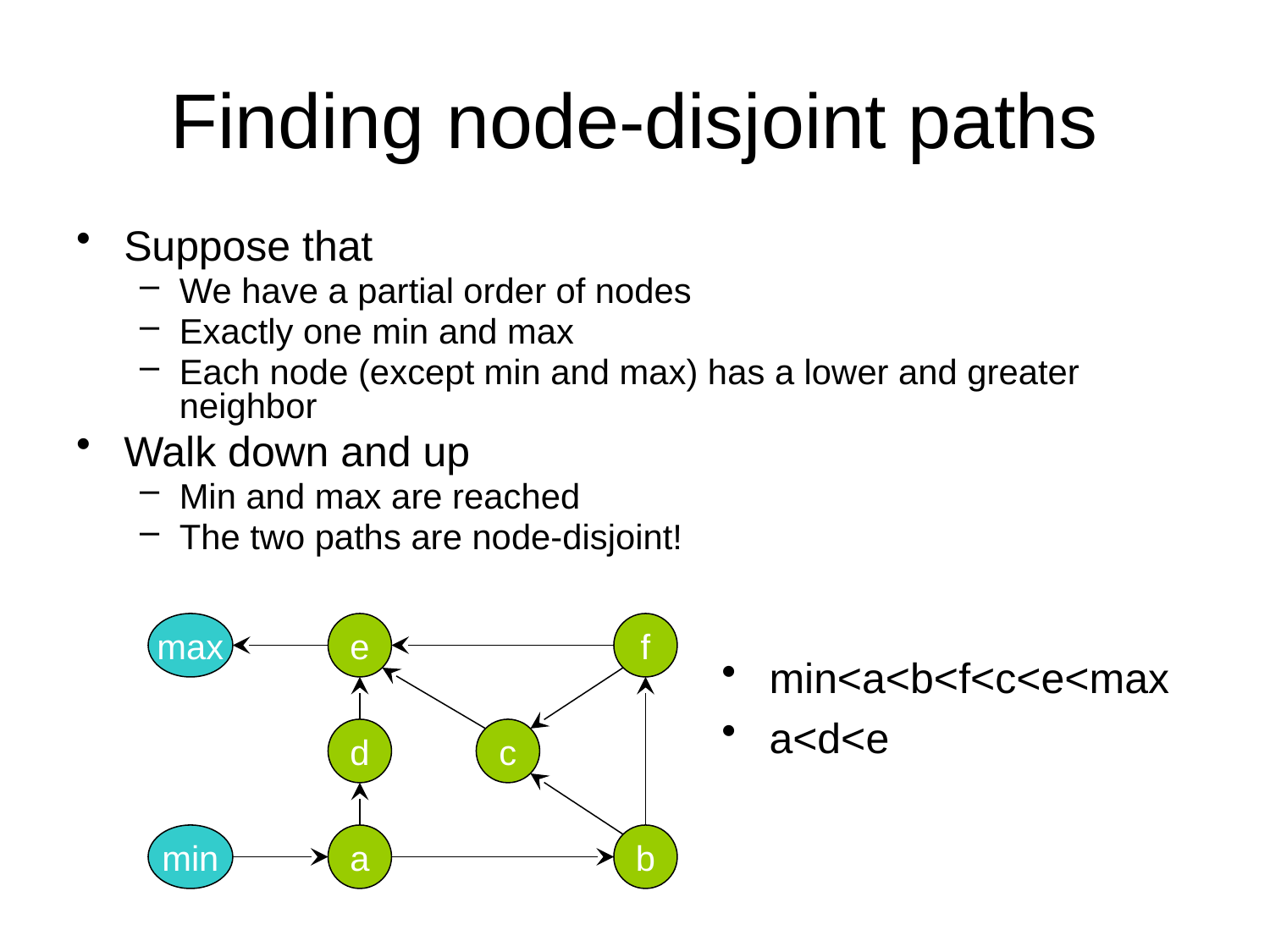

# Finding node-disjoint paths
Suppose that
We have a partial order of nodes
Exactly one min and max
Each node (except min and max) has a lower and greater neighbor
Walk down and up
Min and max are reached
The two paths are node-disjoint!
max
e
f
min<a<b<f<c<e<max
a<d<e
d
c
min
a
b